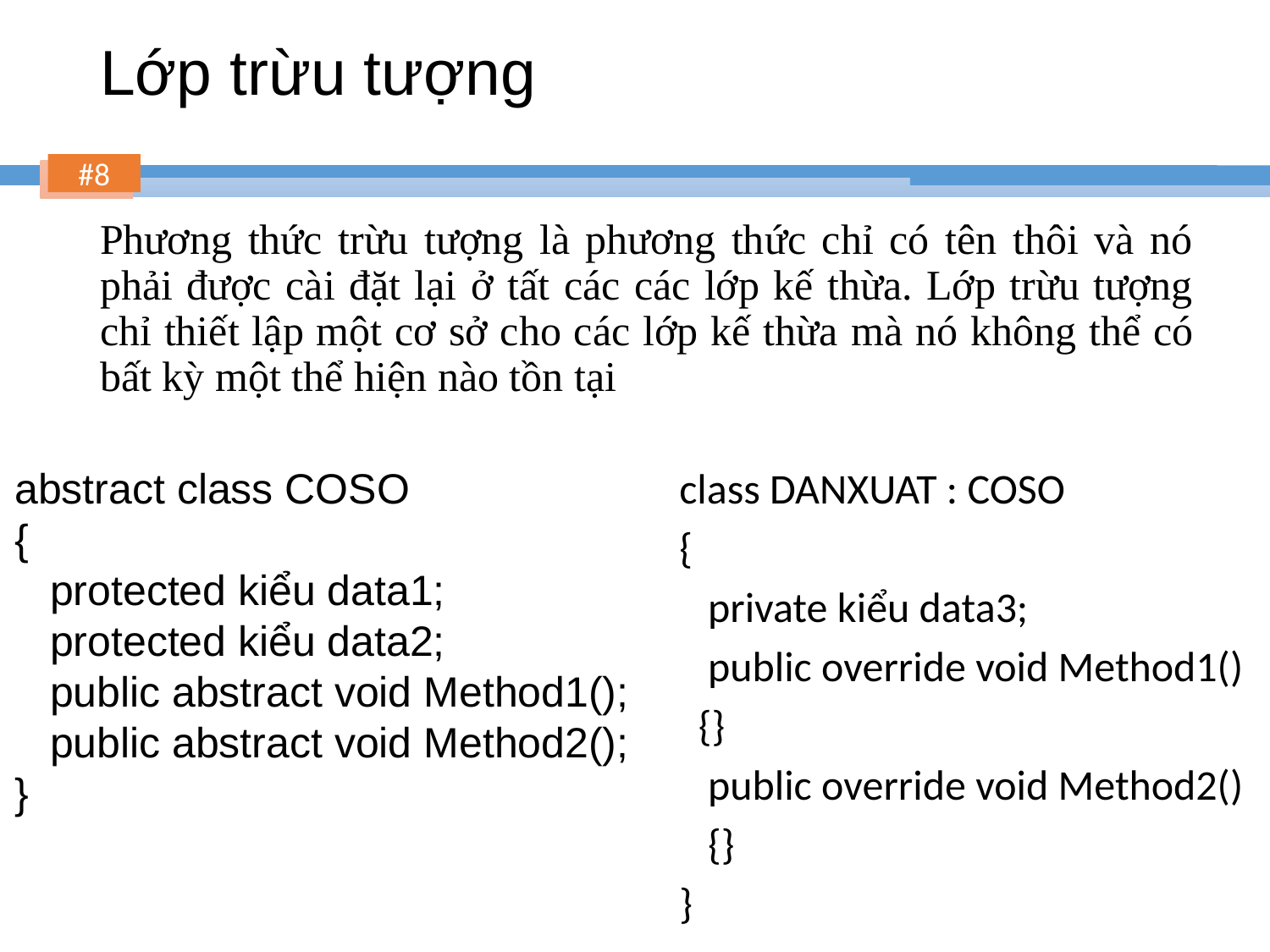

# Lớp trừu tượng
Phương thức trừu tượng là phương thức chỉ có tên thôi và nó phải được cài đặt lại ở tất các các lớp kế thừa. Lớp trừu tượng chỉ thiết lập một cơ sở cho các lớp kế thừa mà nó không thể có bất kỳ một thể hiện nào tồn tại
abstract class COSO
{
   protected kiểu data1;
   protected kiểu data2;
   public abstract void Method1();
   public abstract void Method2();
}
class DANXUAT : COSO
{
   private kiểu data3;
   public override void Method1()
  {}
   public override void Method2()
   {}
}

8